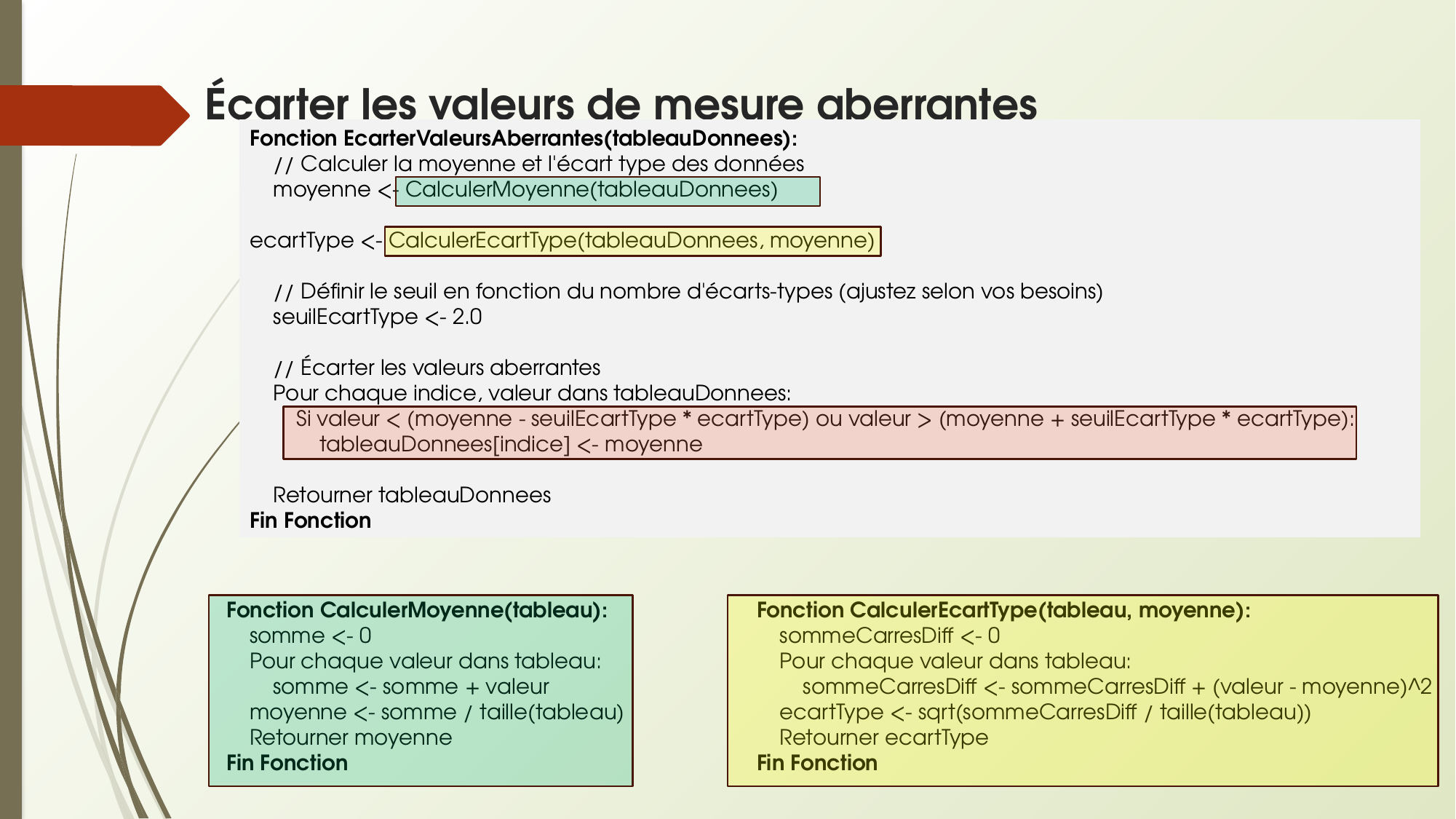

# Écarter les valeurs de mesure aberrantes
Fonction EcarterValeursAberrantes(tableauDonnees):
    // Calculer la moyenne et l'écart type des données
    moyenne <- CalculerMoyenne(tableauDonnees)

ecartType <- CalculerEcartType(tableauDonnees, moyenne)

    // Définir le seuil en fonction du nombre d'écarts-types (ajustez selon vos besoins)
    seuilEcartType <- 2.0

    // Écarter les valeurs aberrantes
    Pour chaque indice, valeur dans tableauDonnees:
        Si valeur < (moyenne - seuilEcartType * ecartType) ou valeur > (moyenne + seuilEcartType * ecartType):
            tableauDonnees[indice] <- moyenne

    Retourner tableauDonnees
Fin Fonction

Fonction CalculerMoyenne(tableau):
    somme <- 0
    Pour chaque valeur dans tableau:
        somme <- somme + valeur
    moyenne <- somme / taille(tableau)
    Retourner moyenne
Fin Fonction
Fonction CalculerEcartType(tableau, moyenne):
    sommeCarresDiff <- 0
    Pour chaque valeur dans tableau:
        sommeCarresDiff <- sommeCarresDiff + (valeur - moyenne)^2
    ecartType <- sqrt(sommeCarresDiff / taille(tableau))
    Retourner ecartType
Fin Fonction